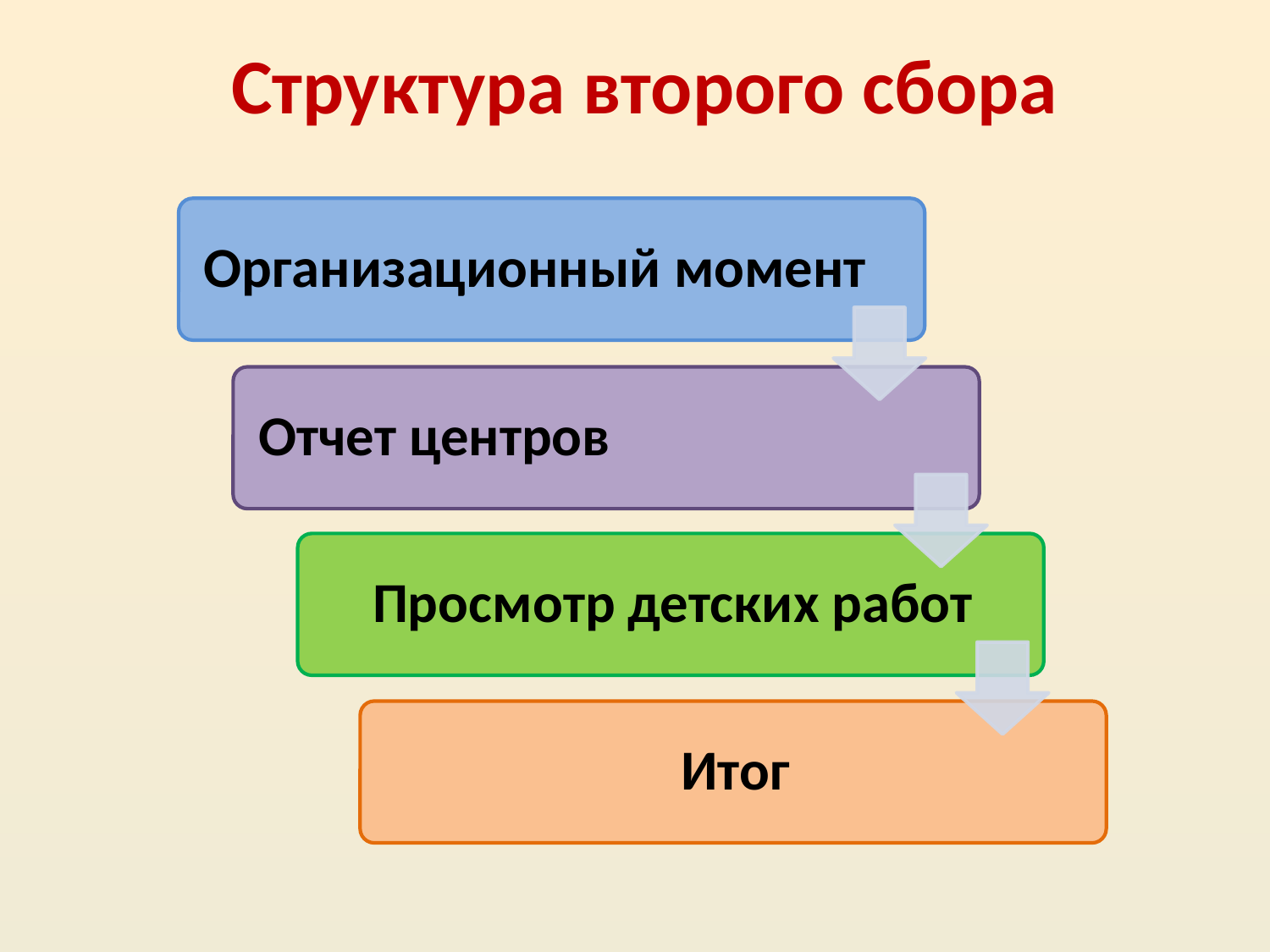

Структура второго сбора
Организационный момент
Отчет центров
Просмотр детских работ
Итог